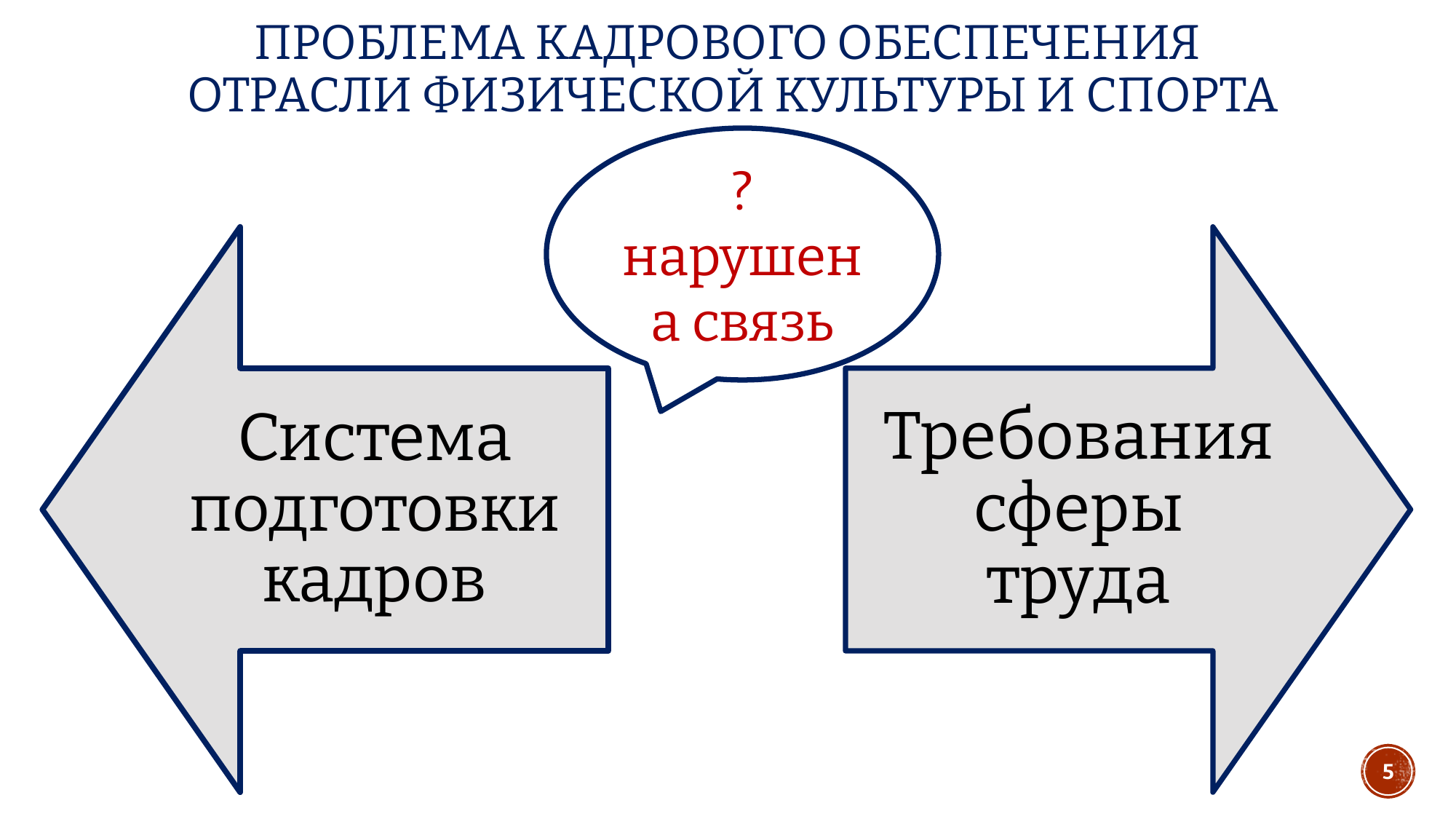

# Проблема кадрового обеспечения отрасли физической культуры и спорта
?
нарушена связь
Система подготовки кадров
Требования сферы труда
5